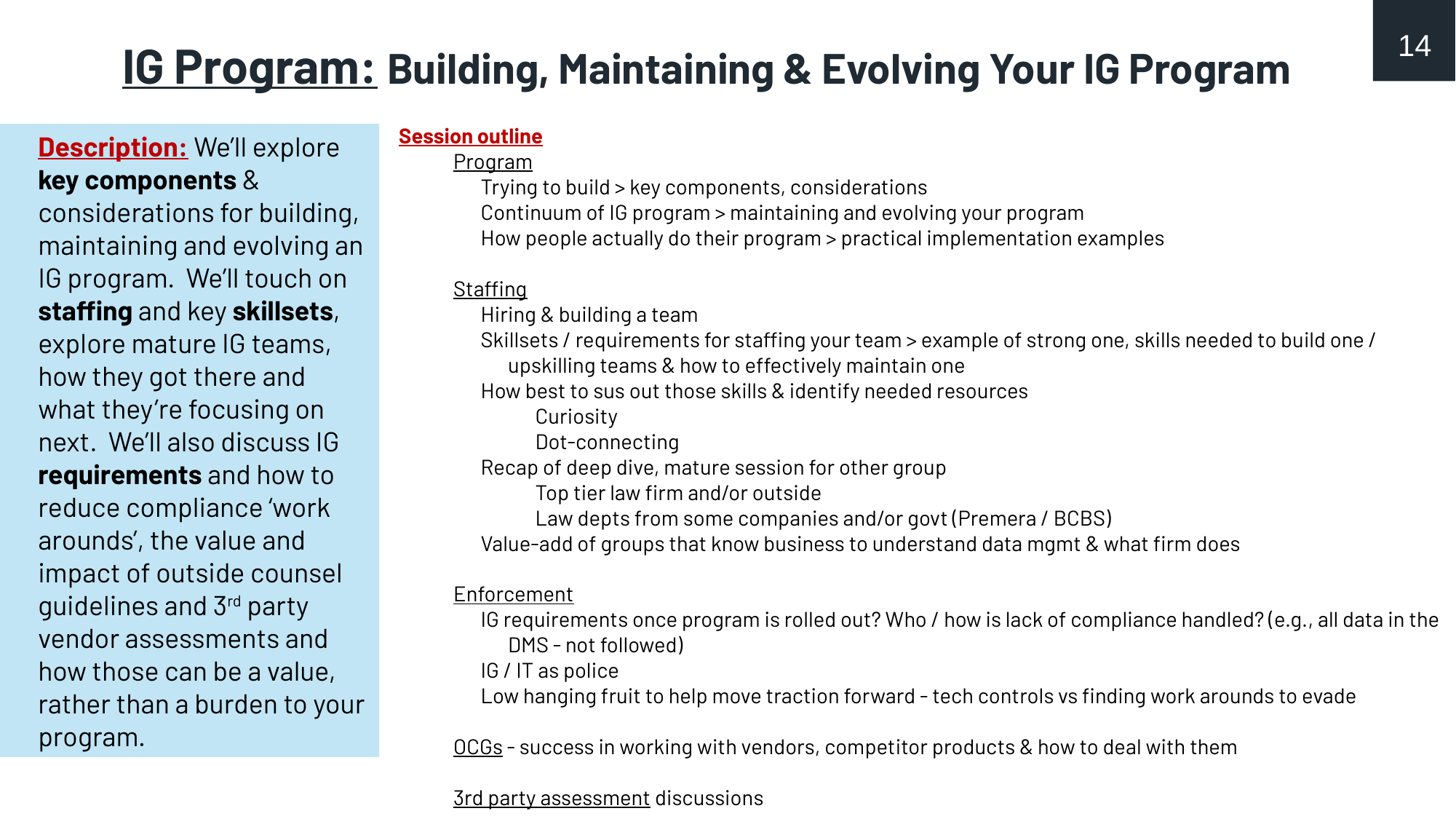

14
IG Program: Building, Maintaining & Evolving Your IG Program

Session outline
Program
Trying to build > key components, considerations
Continuum of IG program > maintaining and evolving your program
How people actually do their program > practical implementation examples

Staffing
Hiring & building a team
Skillsets / requirements for staffing your team > example of strong one, skills needed to build one / upskilling teams & how to effectively maintain one
How best to sus out those skills & identify needed resources
Curiosity
Dot-connecting
Recap of deep dive, mature session for other group
Top tier law firm and/or outside
Law depts from some companies and/or govt (Premera / BCBS)
Value-add of groups that know business to understand data mgmt & what firm does

Enforcement
IG requirements once program is rolled out? Who / how is lack of compliance handled? (e.g., all data in the DMS - not followed)
IG / IT as police
Low hanging fruit to help move traction forward - tech controls vs finding work arounds to evade

OCGs - success in working with vendors, competitor products & how to deal with them

3rd party assessment discussions
Description: We’ll explore key components & considerations for building, maintaining and evolving an IG program.  We’ll touch on staffing and key skillsets, explore mature IG teams, how they got there and what they’re focusing on next.  We’ll also discuss IG requirements and how to reduce compliance ‘work arounds’, the value and impact of outside counsel guidelines and 3rd party vendor assessments and how those can be a value, rather than a burden to your program.